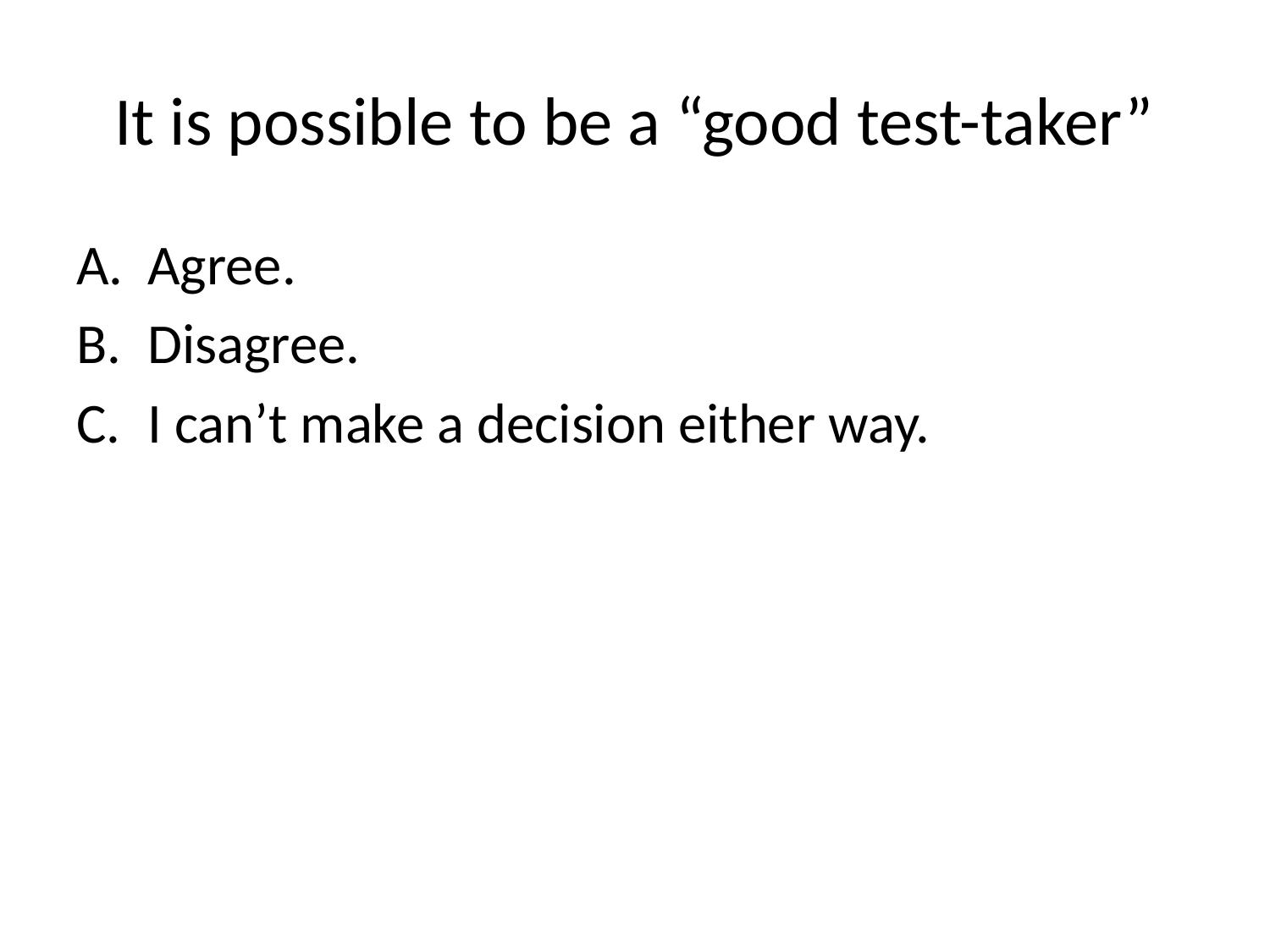

# It is possible to be a “good test-taker”
Agree.
Disagree.
I can’t make a decision either way.